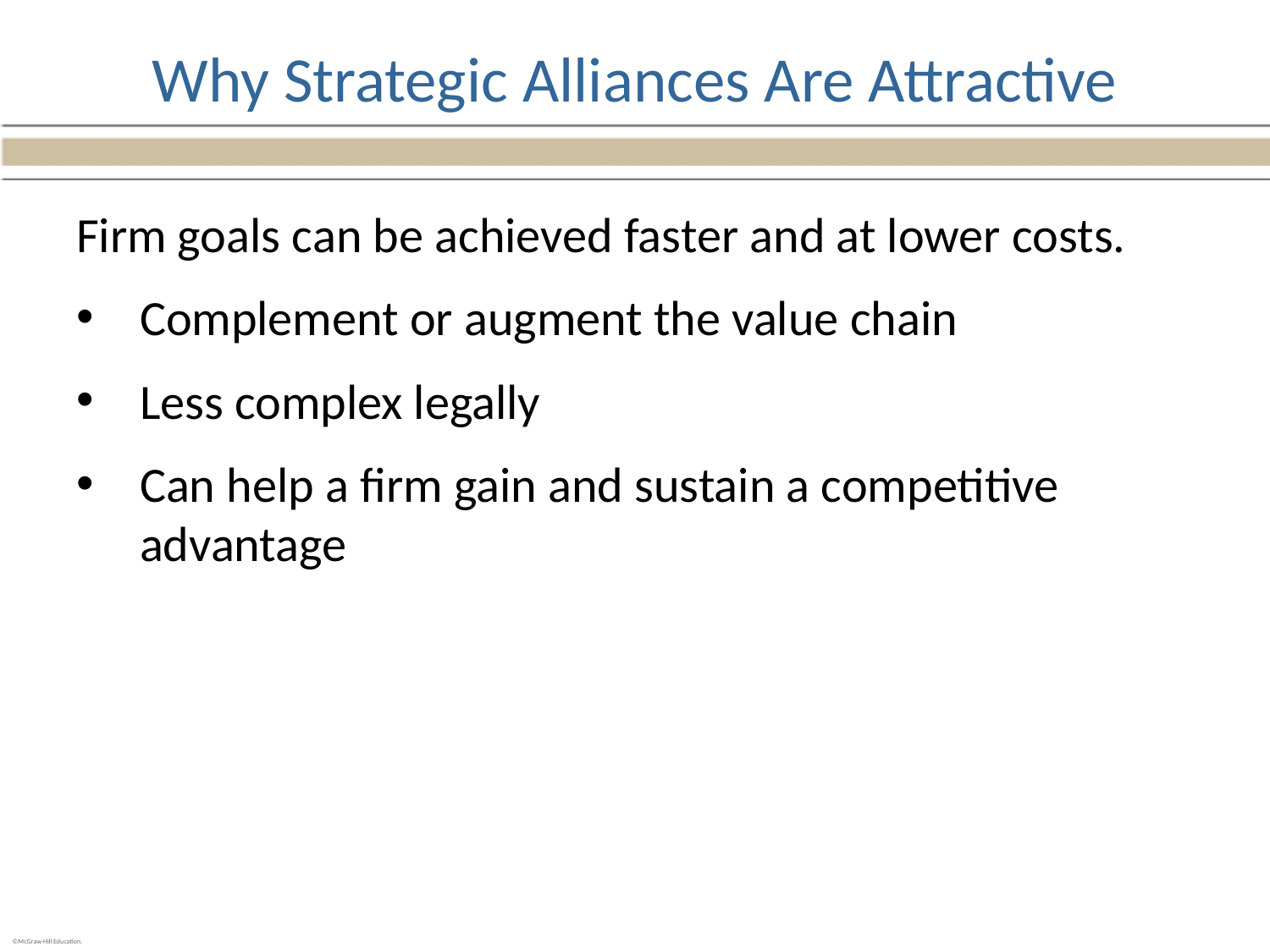

# Why Strategic Alliances Are Attractive
Firm goals can be achieved faster and at lower costs.
Complement or augment the value chain
Less complex legally
Can help a firm gain and sustain a competitive advantage